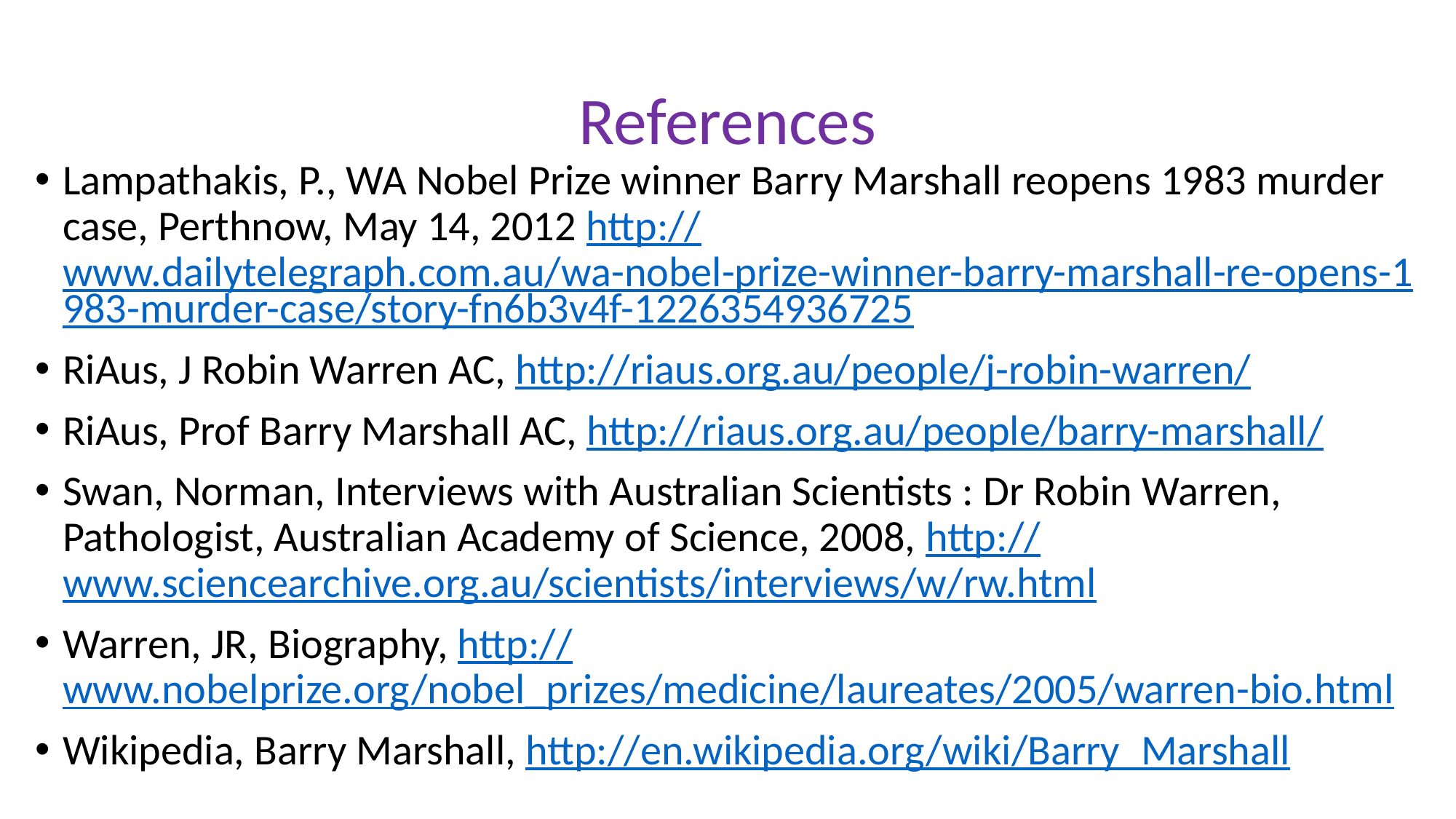

# References
Lampathakis, P., WA Nobel Prize winner Barry Marshall reopens 1983 murder case, Perthnow, May 14, 2012 http://www.dailytelegraph.com.au/wa-nobel-prize-winner-barry-marshall-re-opens-1983-murder-case/story-fn6b3v4f-1226354936725
RiAus, J Robin Warren AC, http://riaus.org.au/people/j-robin-warren/
RiAus, Prof Barry Marshall AC, http://riaus.org.au/people/barry-marshall/
Swan, Norman, Interviews with Australian Scientists : Dr Robin Warren, Pathologist, Australian Academy of Science, 2008, http://www.sciencearchive.org.au/scientists/interviews/w/rw.html
Warren, JR, Biography, http://www.nobelprize.org/nobel_prizes/medicine/laureates/2005/warren-bio.html
Wikipedia, Barry Marshall, http://en.wikipedia.org/wiki/Barry_Marshall